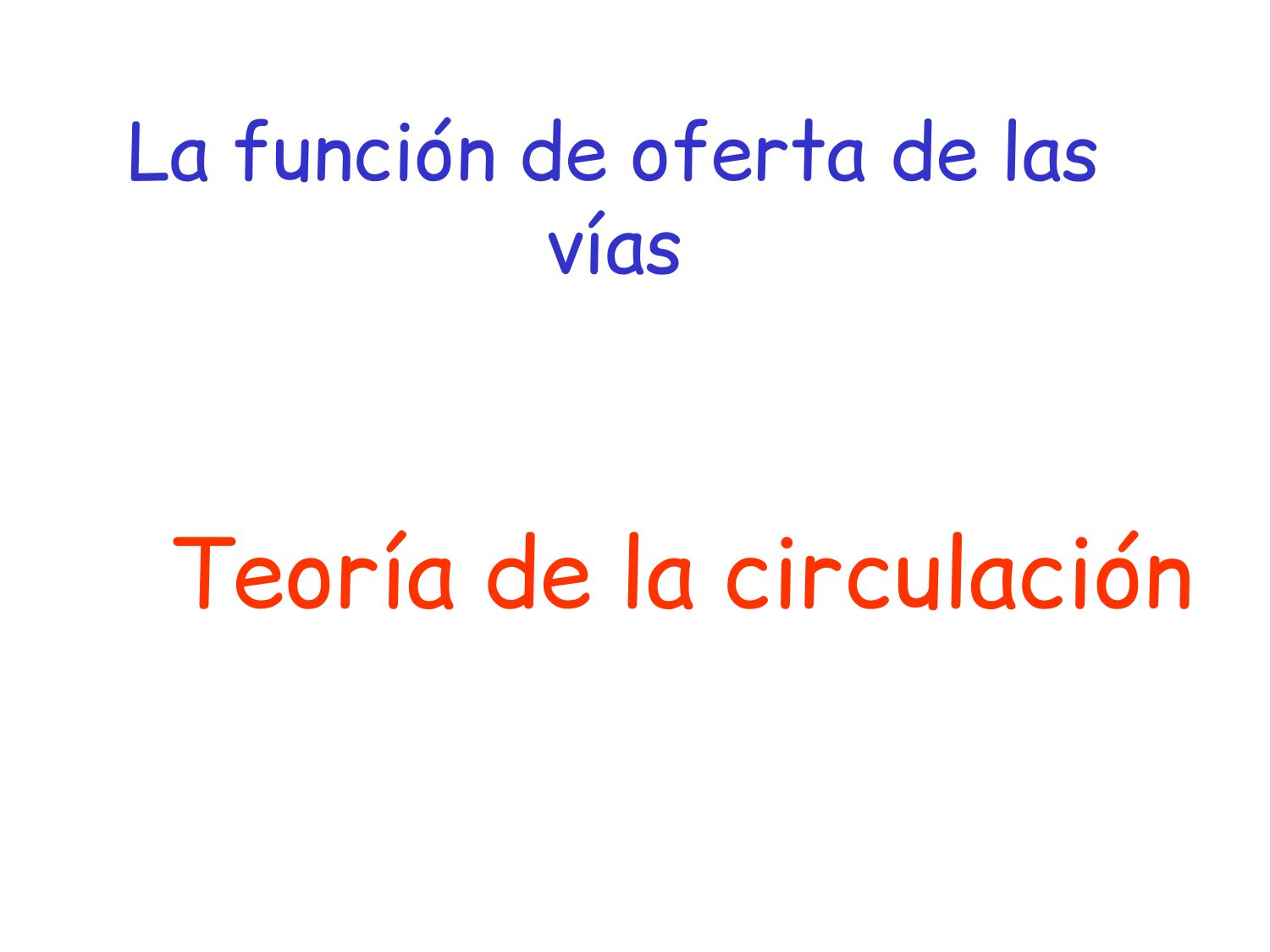

# La función de oferta de las vías
Teoría de la circulación